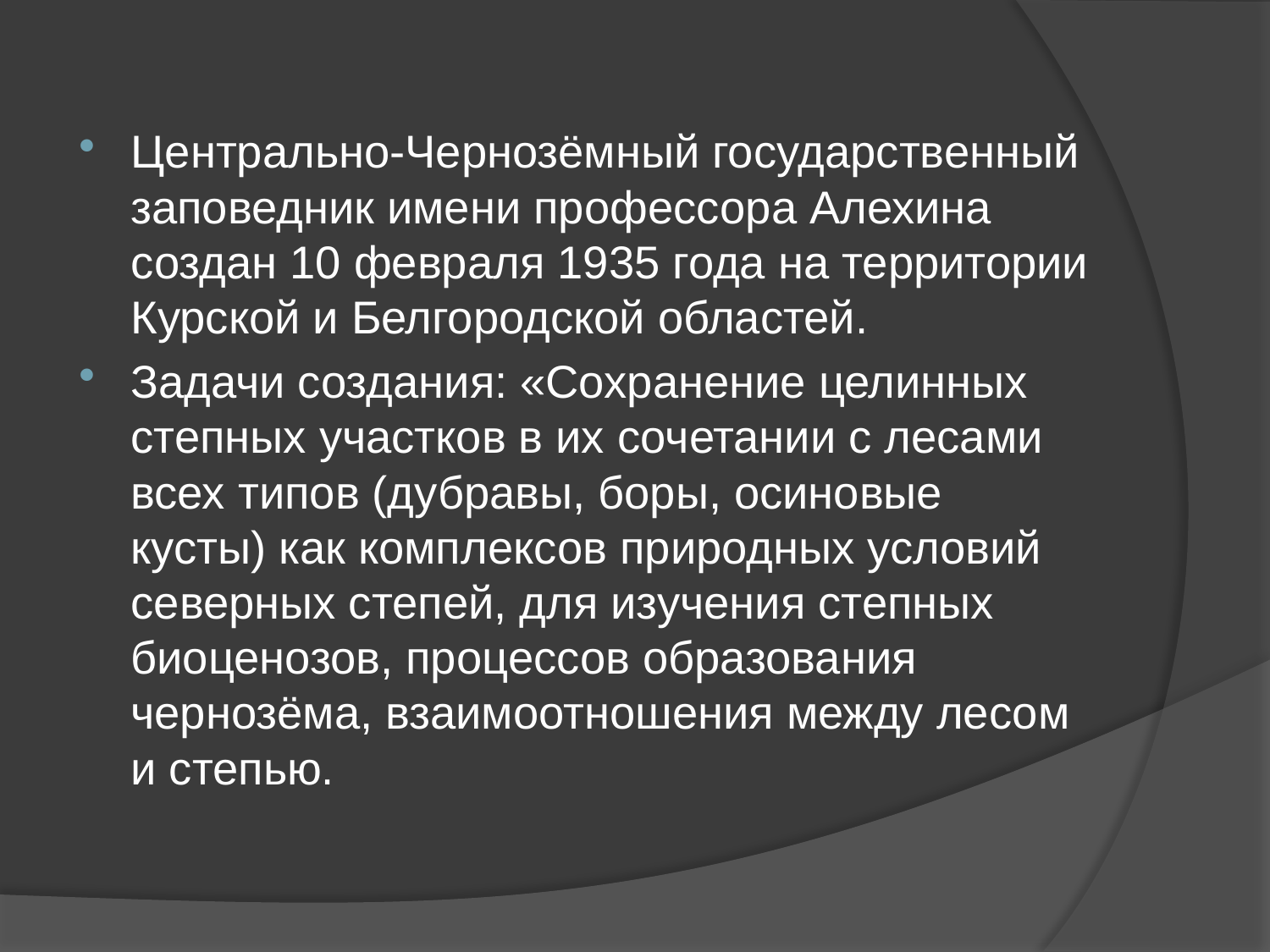

#
Центрально-Чернозёмный государственный заповедник имени профессора Алехина создан 10 февраля 1935 года на территории Курской и Белгородской областей.
Задачи создания: «Сохранение целинных степных участков в их сочетании с лесами всех типов (дубравы, боры, осиновые кусты) как комплексов природных условий северных степей, для изучения степных биоценозов, процессов образования чернозёма, взаимоотношения между лесом и степью.